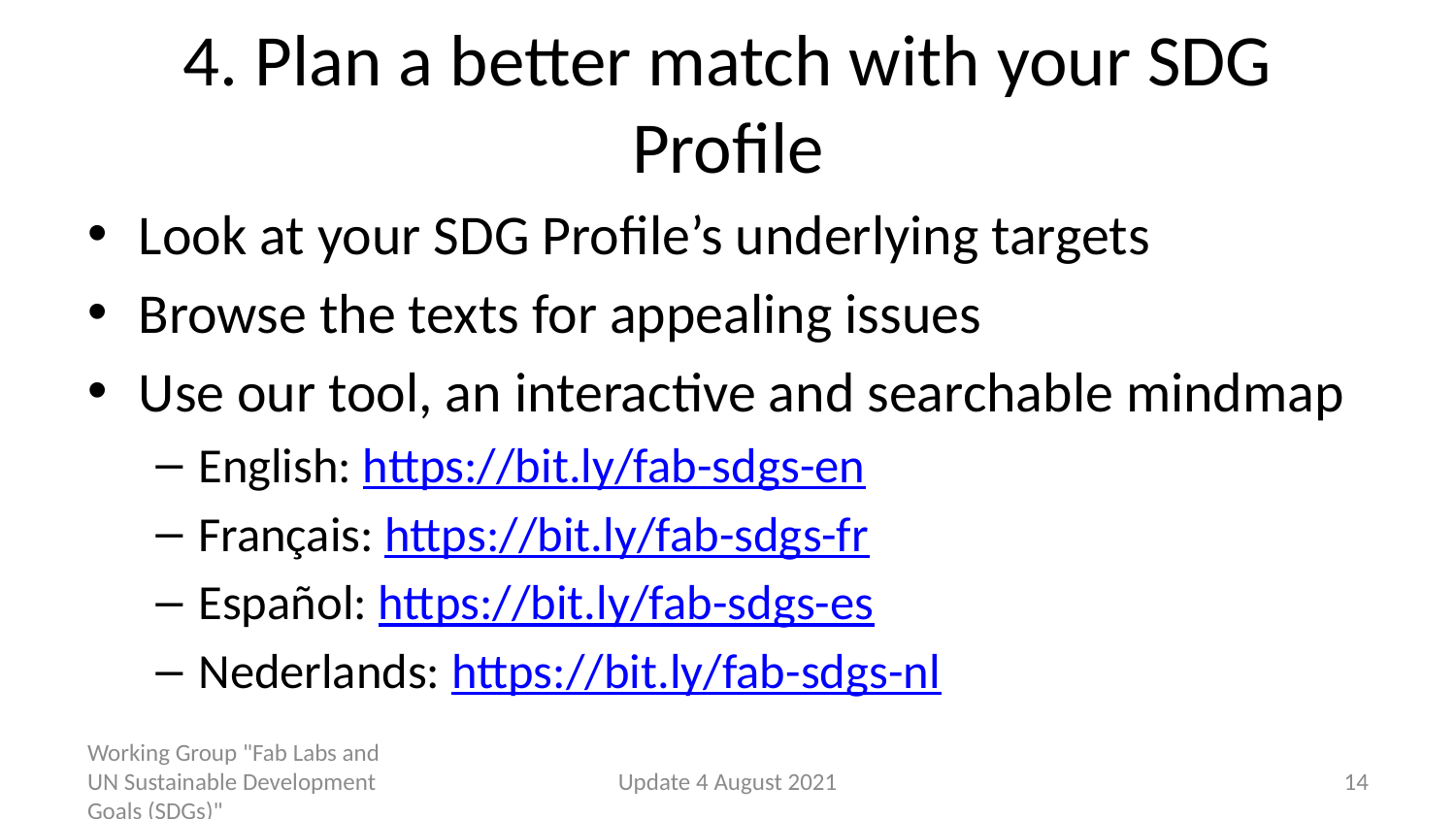

# 4. Plan a better match with your SDG Profile
Look at your SDG Profile’s underlying targets
Browse the texts for appealing issues
Use our tool, an interactive and searchable mindmap
English: https://bit.ly/fab-sdgs-en
Français: https://bit.ly/fab-sdgs-fr
Español: https://bit.ly/fab-sdgs-es
Nederlands: https://bit.ly/fab-sdgs-nl

Working Group "Fab Labs and UN Sustainable Development Goals (SDGs)"
Update 4 August 2021
14